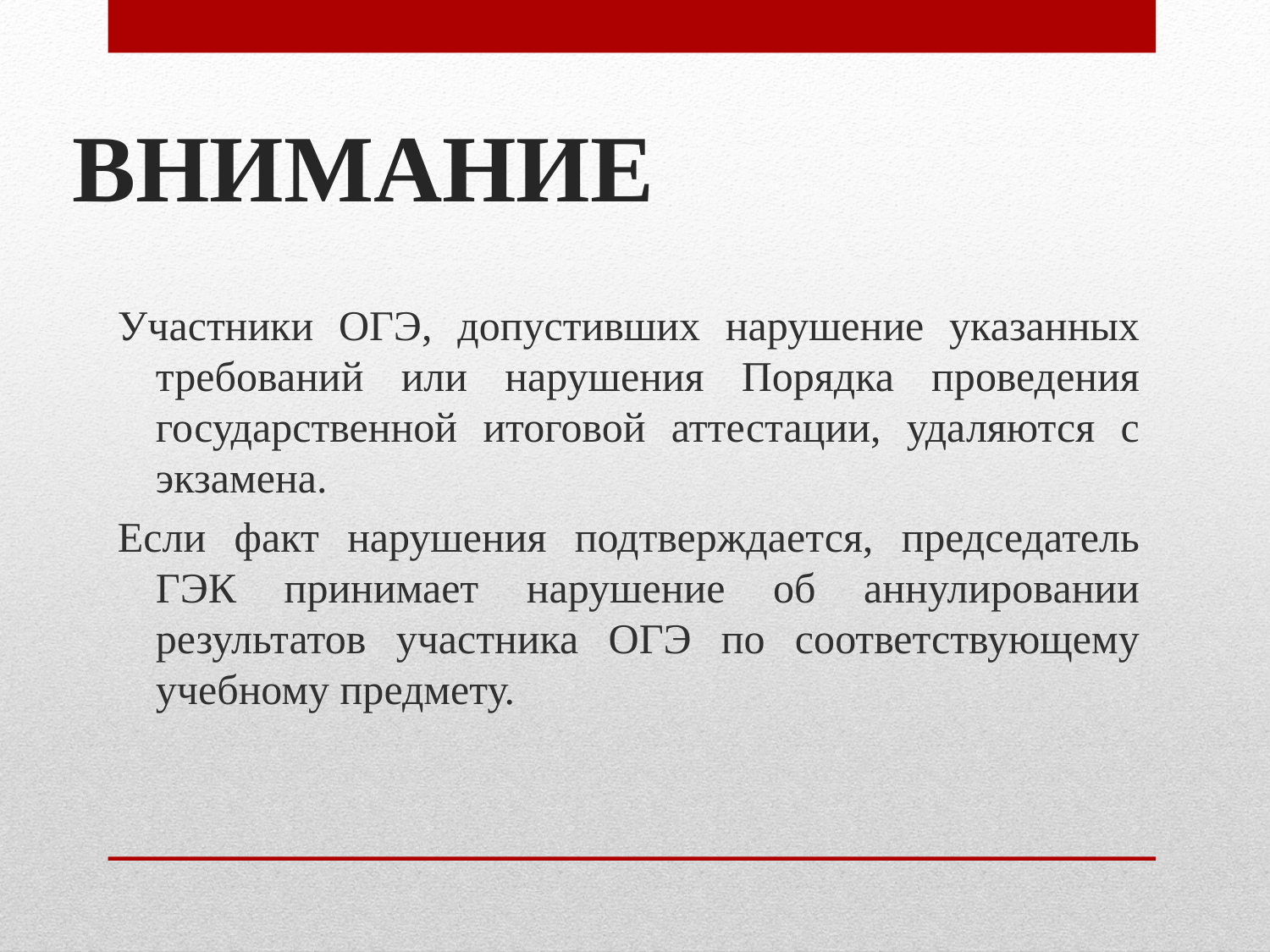

# ВНИМАНИЕ
Участники ОГЭ, допустивших нарушение указанных требований или нарушения Порядка проведения государственной итоговой аттестации, удаляются с экзамена.
Если факт нарушения подтверждается, председатель ГЭК принимает нарушение об аннулировании результатов участника ОГЭ по соответствующему учебному предмету.